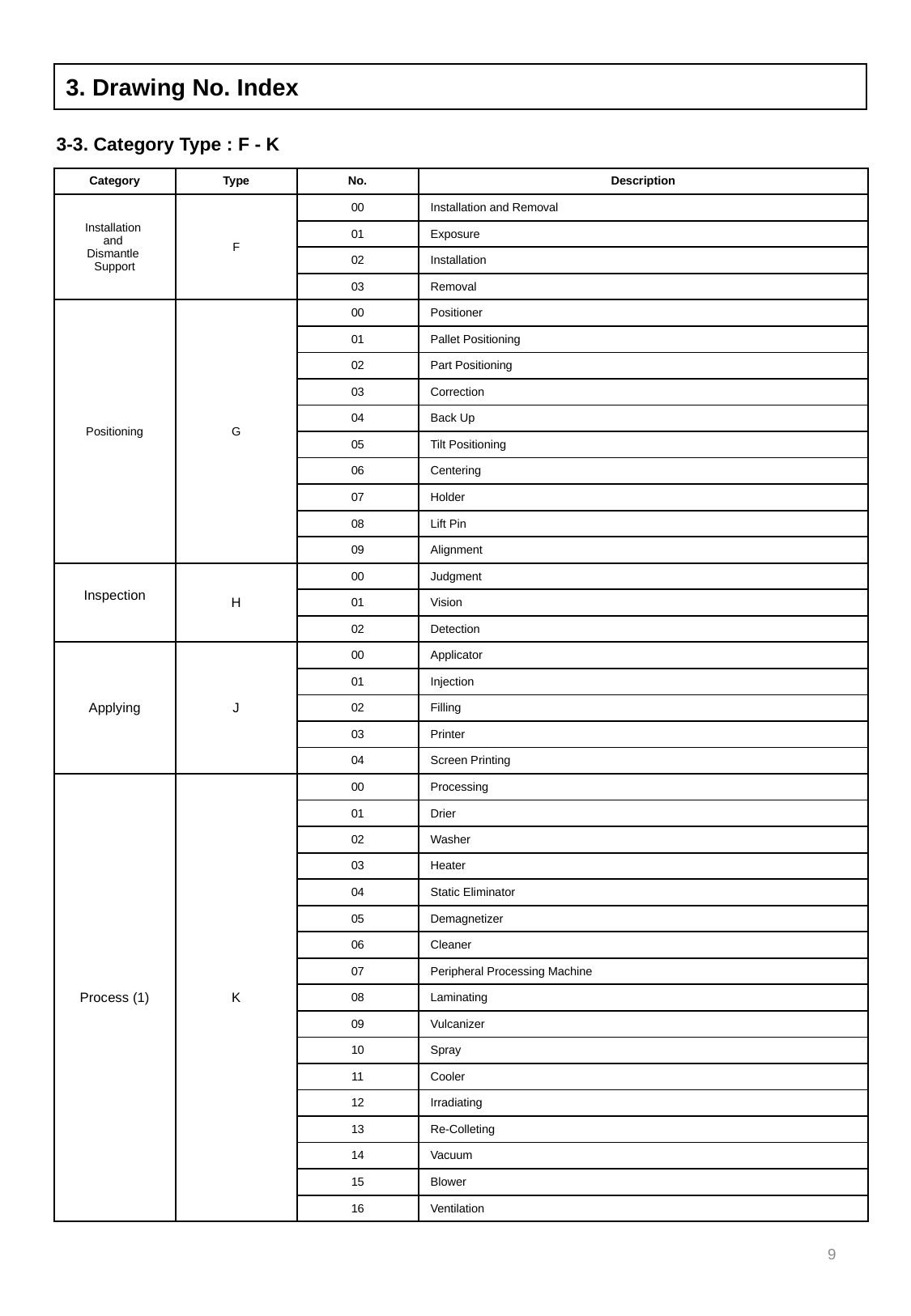

3. Drawing No. Index
3-3. Category Type : F - K
| Category | Type | No. | Description |
| --- | --- | --- | --- |
| Installation and Dismantle Support | F | 00 | Installation and Removal |
|  |  | 01 | Exposure |
|  |  | 02 | Installation |
|  |  | 03 | Removal |
| Positioning | G | 00 | Positioner |
|  |  | 01 | Pallet Positioning |
|  |  | 02 | Part Positioning |
|  |  | 03 | Correction |
|  |  | 04 | Back Up |
|  |  | 05 | Tilt Positioning |
|  |  | 06 | Centering |
|  |  | 07 | Holder |
|  |  | 08 | Lift Pin |
|  |  | 09 | Alignment |
| Inspection | H | 00 | Judgment |
|  |  | 01 | Vision |
|  |  | 02 | Detection |
| Applying | J | 00 | Applicator |
|  |  | 01 | Injection |
|  |  | 02 | Filling |
|  |  | 03 | Printer |
|  |  | 04 | Screen Printing |
| Process (1) | K | 00 | Processing |
|  |  | 01 | Drier |
|  |  | 02 | Washer |
|  |  | 03 | Heater |
|  |  | 04 | Static Eliminator |
|  |  | 05 | Demagnetizer |
|  |  | 06 | Cleaner |
|  |  | 07 | Peripheral Processing Machine |
|  |  | 08 | Laminating |
| Tools | E | 09 | Vulcanizer |
|  |  | 10 | Spray |
|  |  | 11 | Cooler |
|  |  | 12 | Irradiating |
|  |  | 13 | Re-Colleting |
|  |  | 14 | Vacuum |
|  |  | 15 | Blower |
|  |  | 16 | Ventilation |
9